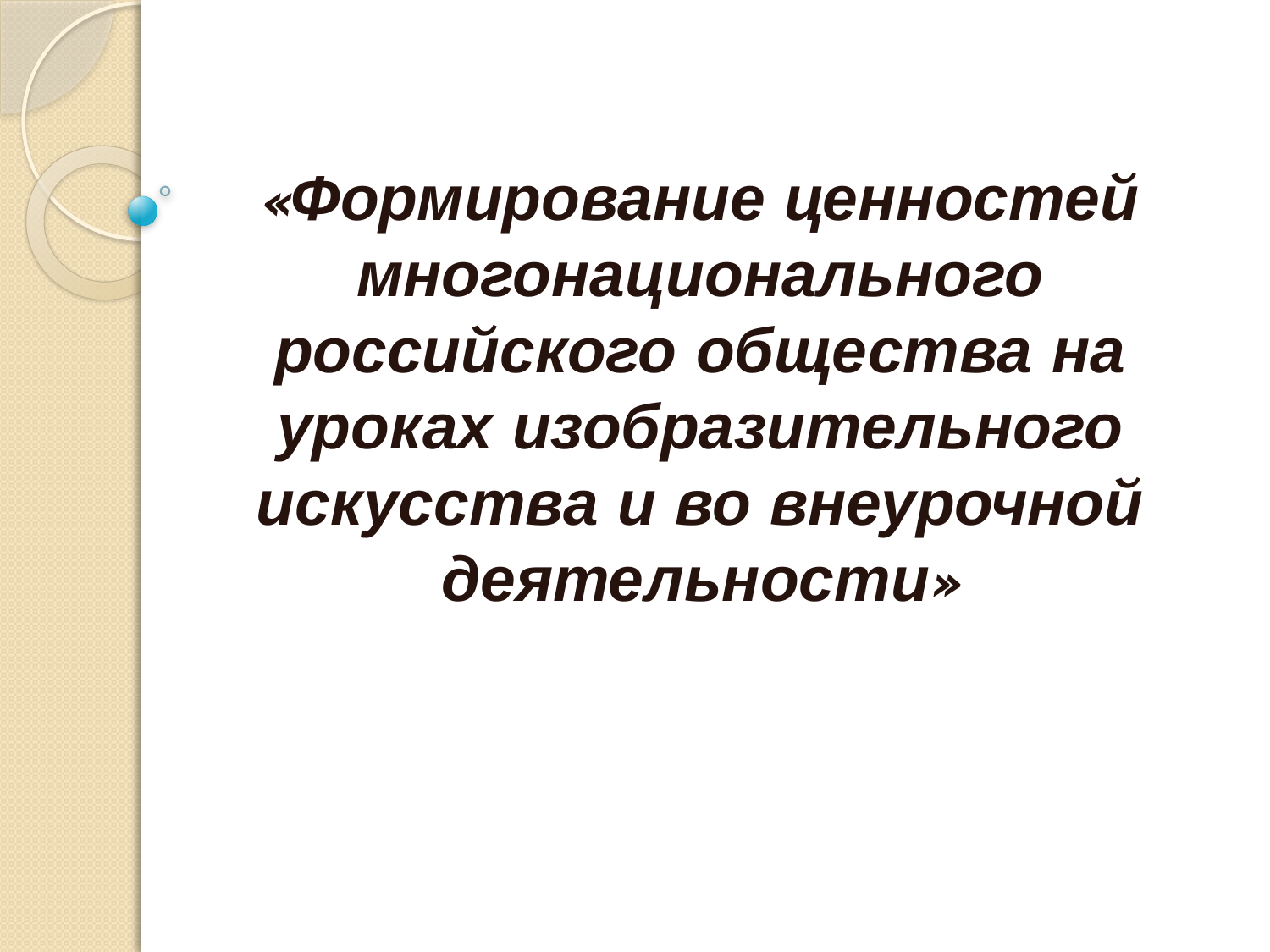

# «Формирование ценностей многонационального российского общества на уроках изобразительного искусства и во внеурочной деятельности»